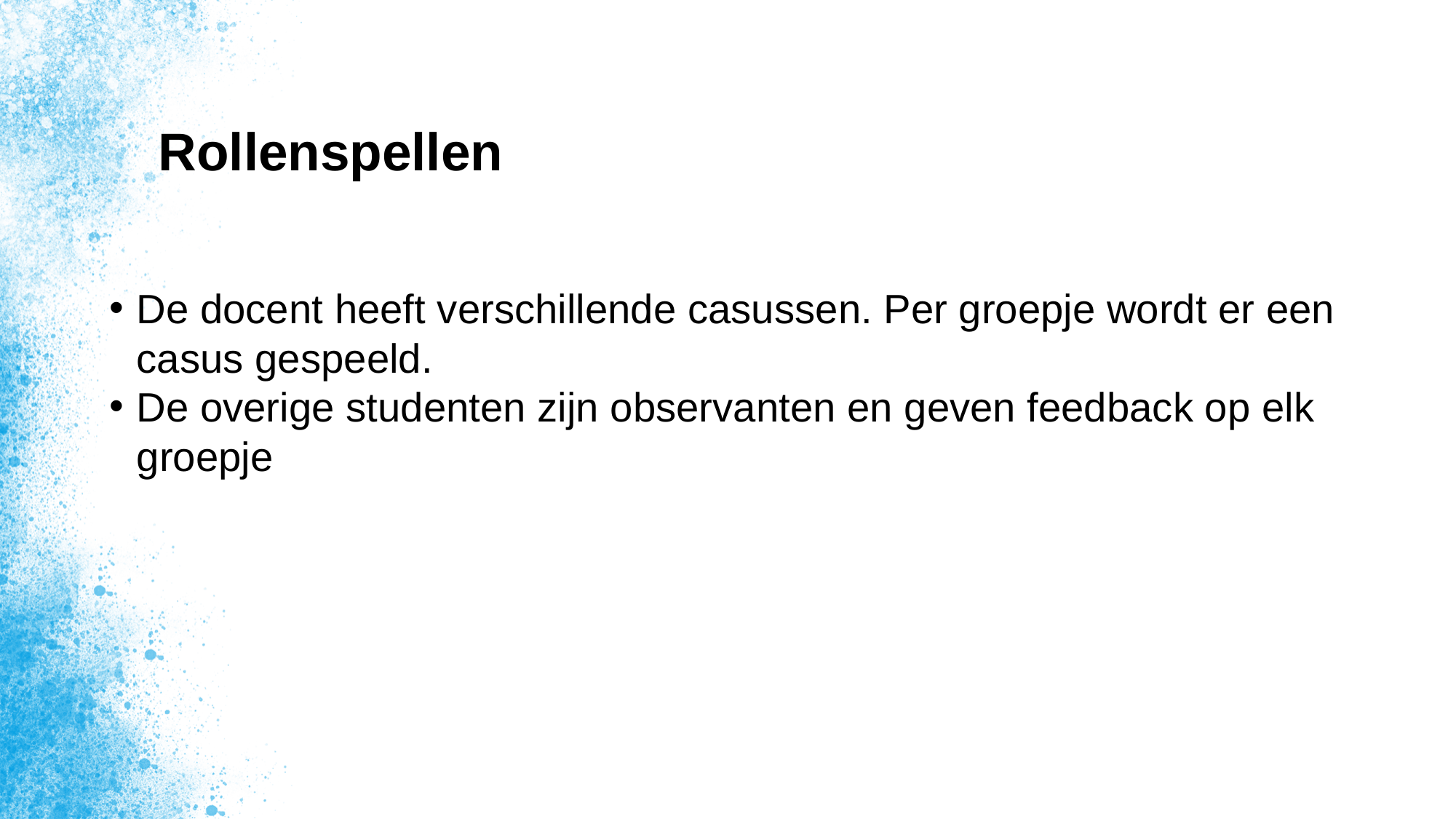

# Rollenspellen
De docent heeft verschillende casussen. Per groepje wordt er een casus gespeeld.
De overige studenten zijn observanten en geven feedback op elk groepje